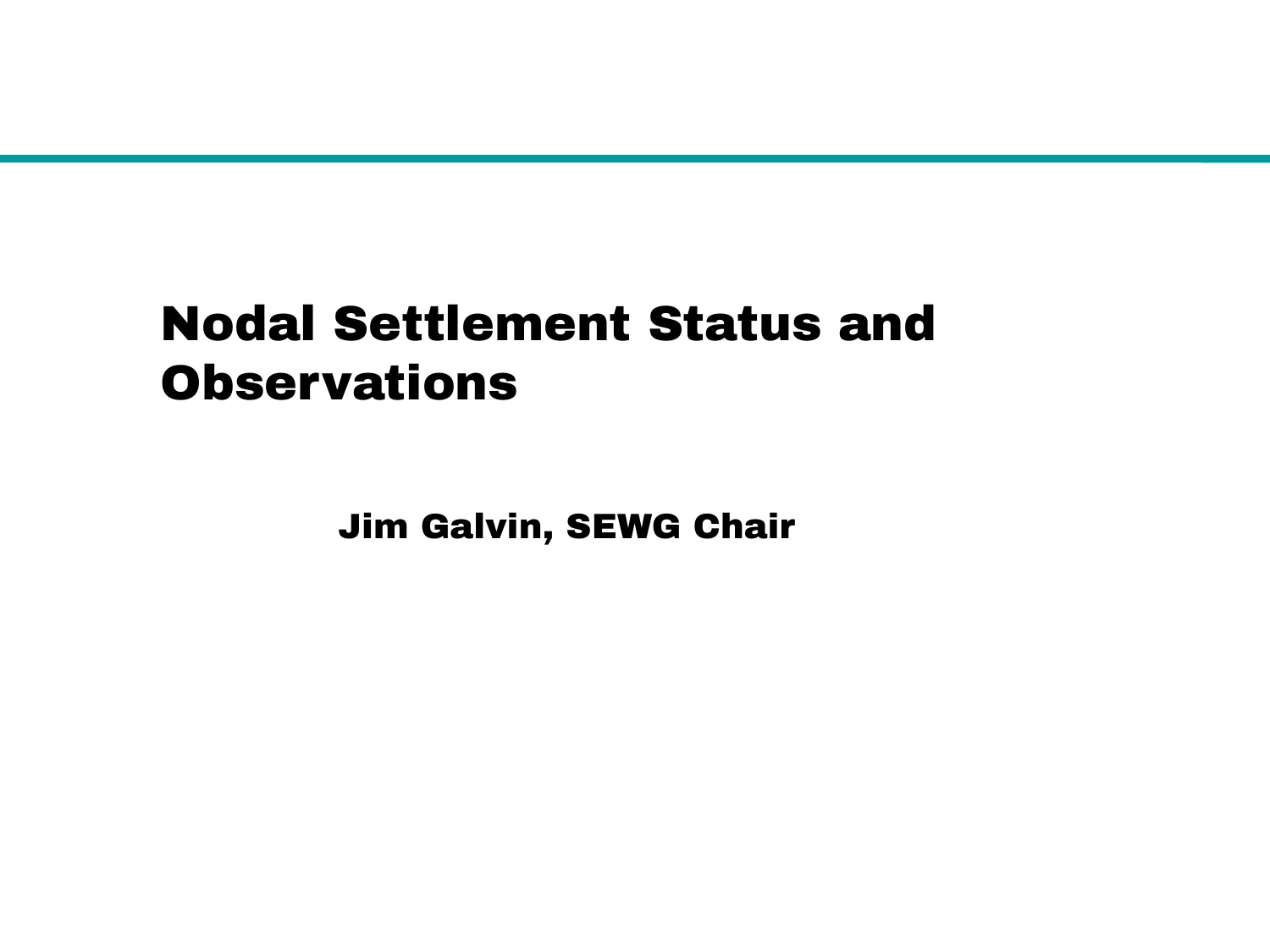

# Nodal Settlement Status and Observations
Jim Galvin, SEWG Chair